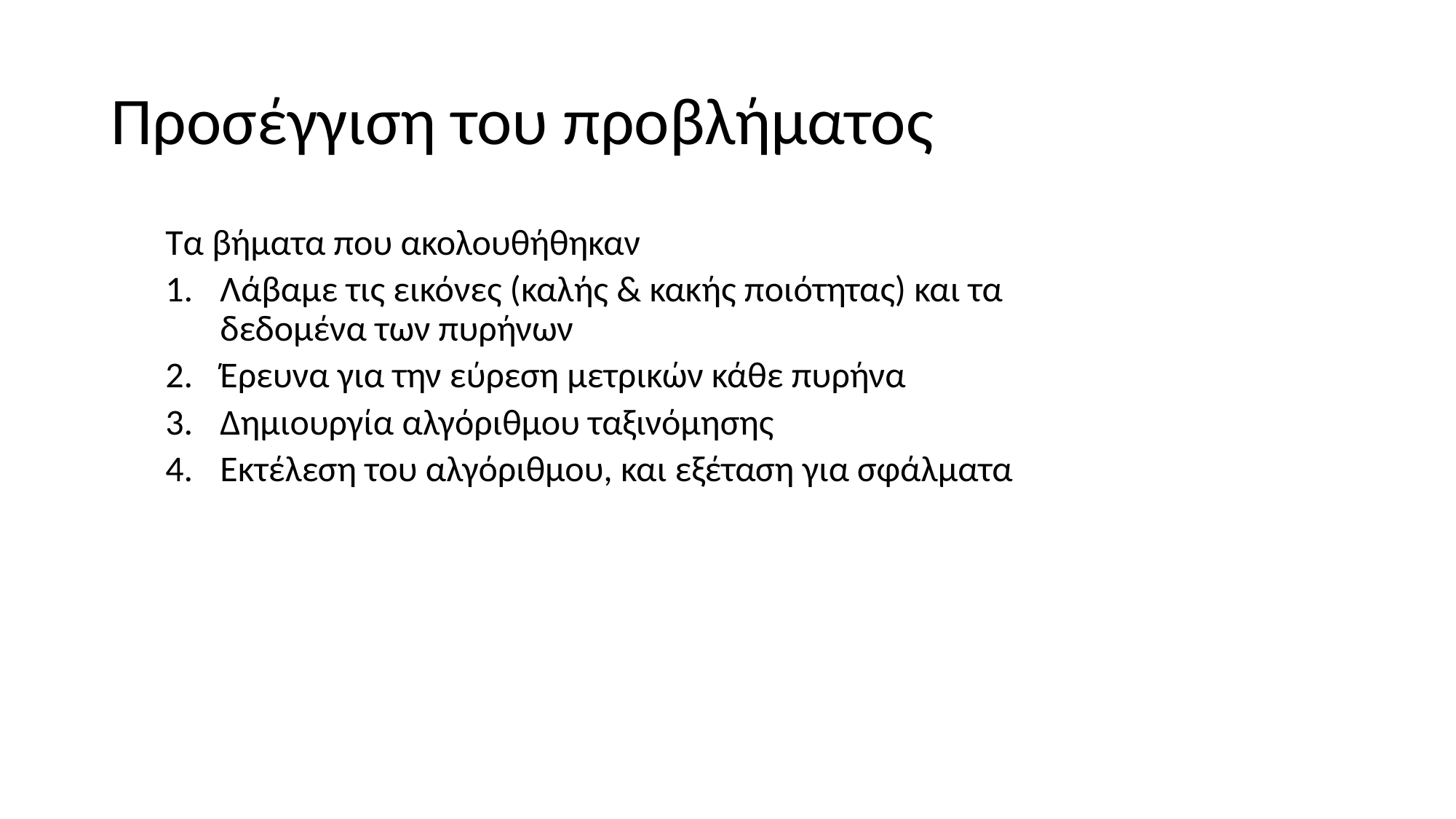

# Προσέγγιση του προβλήματος
Τα βήματα που ακολουθήθηκαν
Λάβαμε τις εικόνες (καλής & κακής ποιότητας) και τα δεδομένα των πυρήνων
Έρευνα για την εύρεση μετρικών κάθε πυρήνα
Δημιουργία αλγόριθμου ταξινόμησης
Εκτέλεση του αλγόριθμου, και εξέταση για σφάλματα